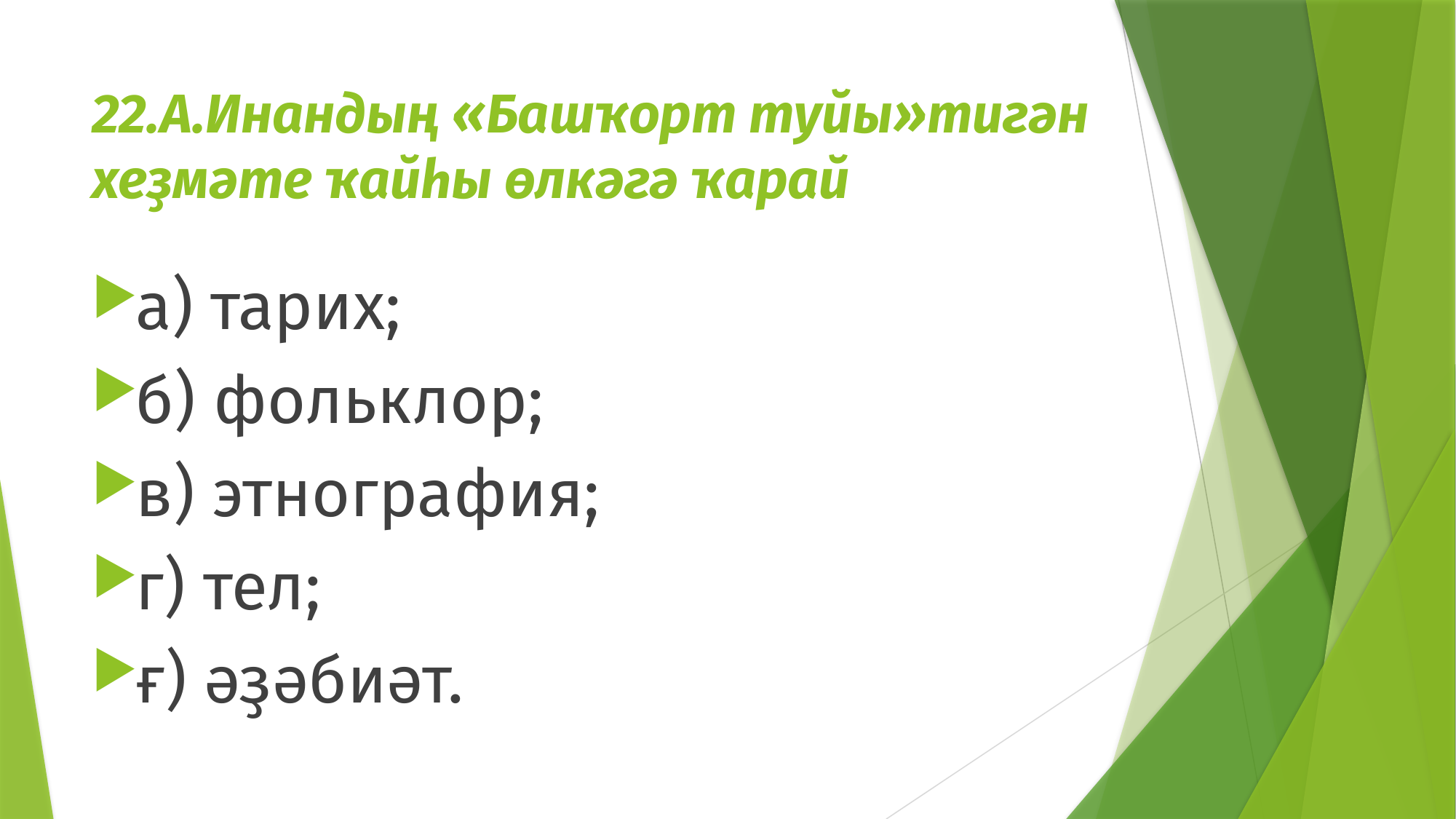

# 22.А.Инандың «Башҡорт туйы»тигән хеҙмәте ҡайһы өлкәгә ҡарай
а) тарих;
б) фольклор;
в) этнография;
г) тел;
ғ) әҙәбиәт.